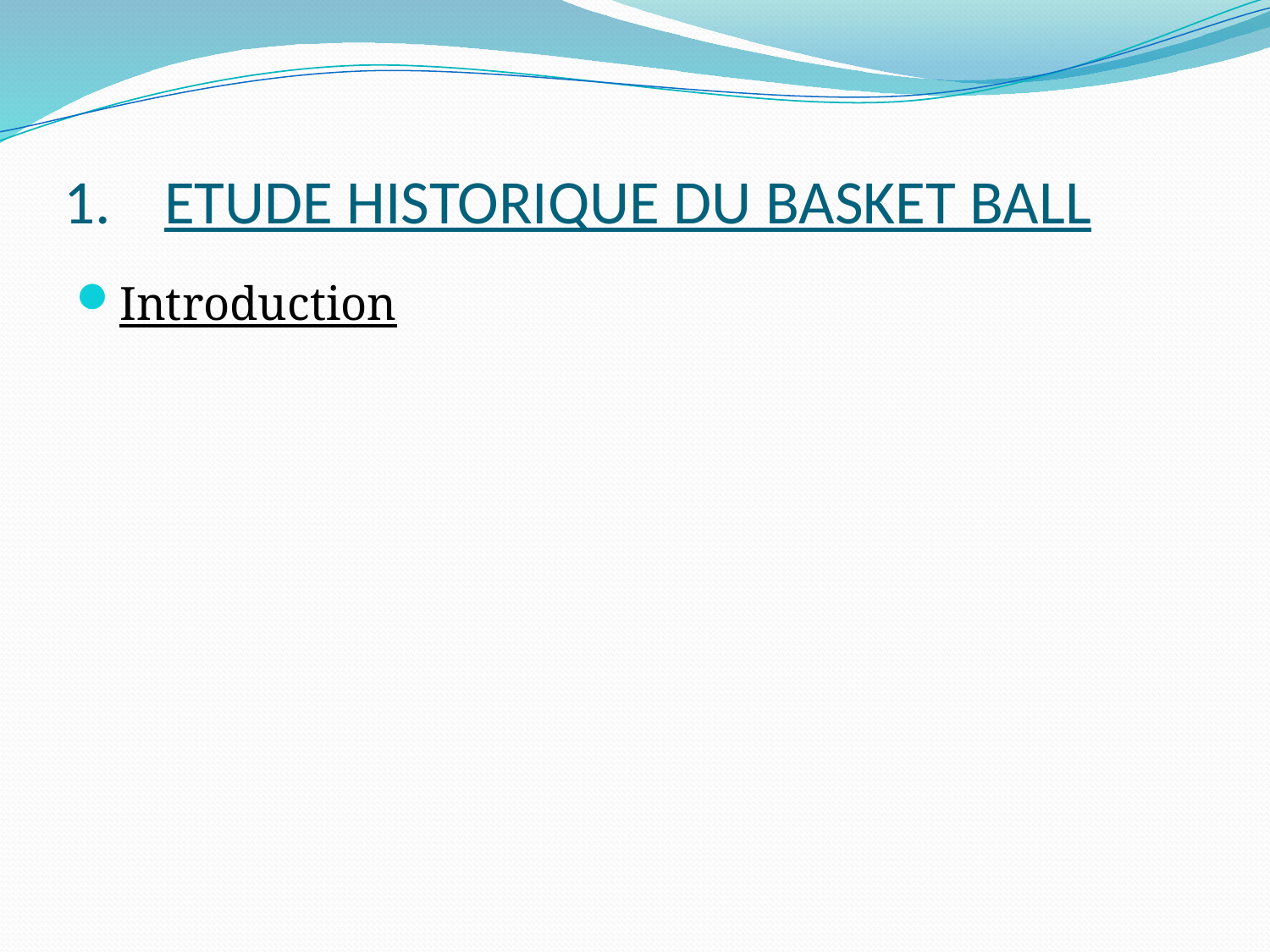

# ETUDE HISTORIQUE DU BASKET BALL
Introduction